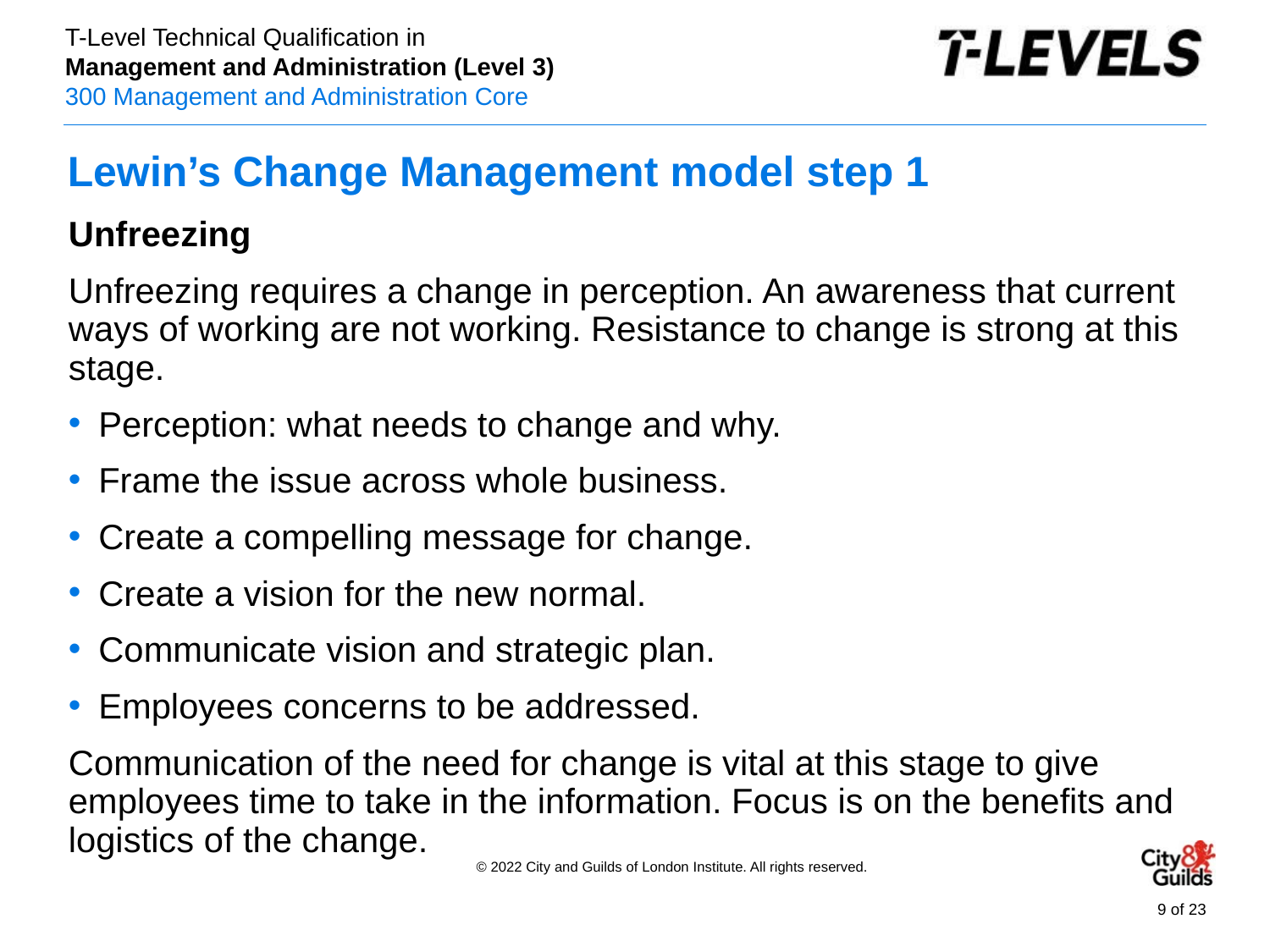

# Lewin’s Change Management model step 1
Unfreezing
Unfreezing requires a change in perception. An awareness that current ways of working are not working. Resistance to change is strong at this stage.
Perception: what needs to change and why.
Frame the issue across whole business.
Create a compelling message for change.
Create a vision for the new normal.
Communicate vision and strategic plan.
Employees concerns to be addressed.
Communication of the need for change is vital at this stage to give employees time to take in the information. Focus is on the benefits and logistics of the change.